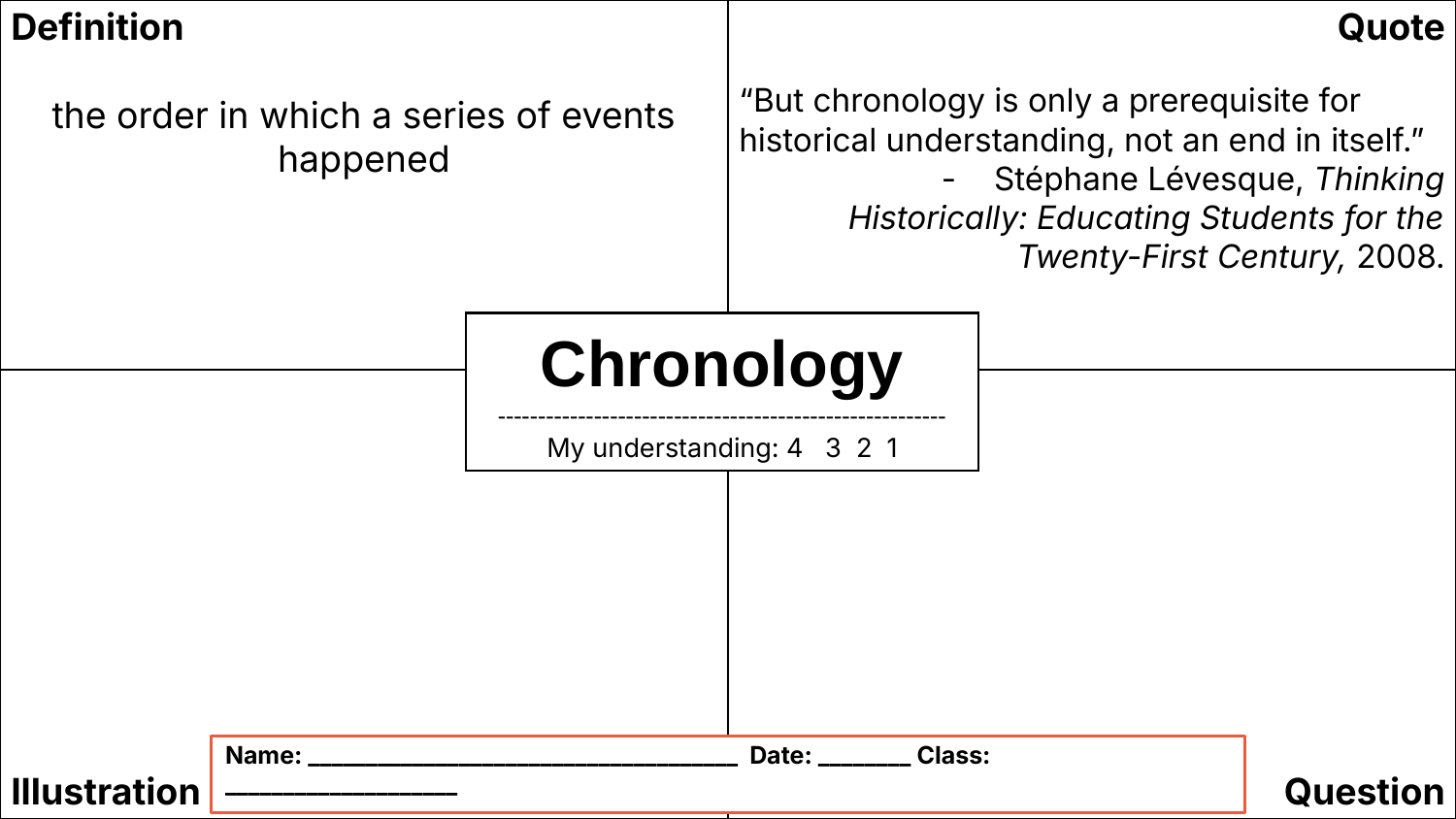

| Definition the order in which a series of events happened | Quote “But chronology is only a prerequisite for historical understanding, not an end in itself.” Stéphane Lévesque, Thinking Historically: Educating Students for the Twenty-First Century, 2008. |
| --- | --- |
| Illustration | Question |
Chronology
--------------------------------------------------------
My understanding: 4   3  2  1
Name: _____________________________________  Date: ________ Class: ____________________